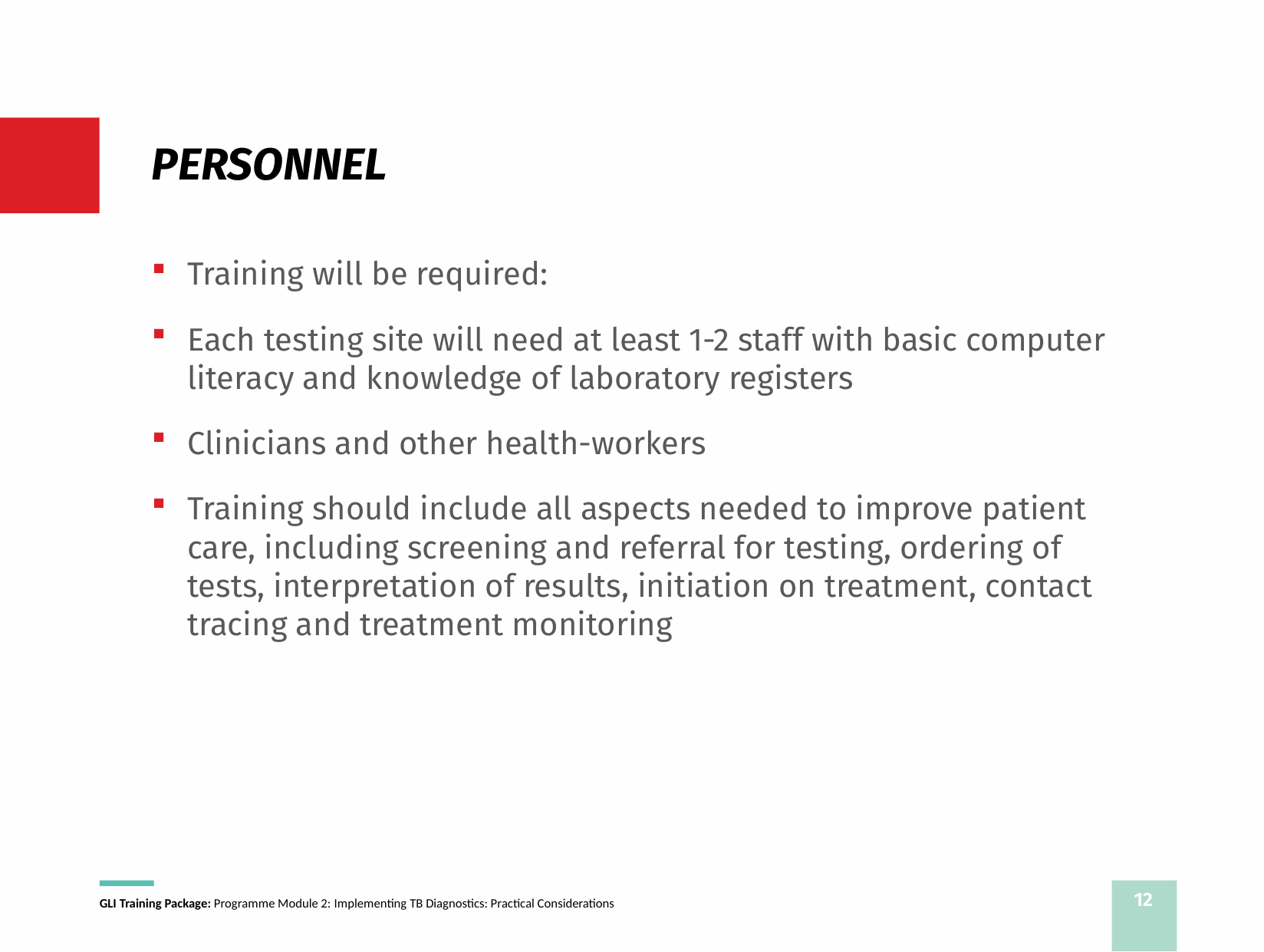

# PERSONNEL
Training will be required:
Each testing site will need at least 1-2 staff with basic computer literacy and knowledge of laboratory registers
Clinicians and other health-workers
Training should include all aspects needed to improve patient care, including screening and referral for testing, ordering of tests, interpretation of results, initiation on treatment, contact tracing and treatment monitoring